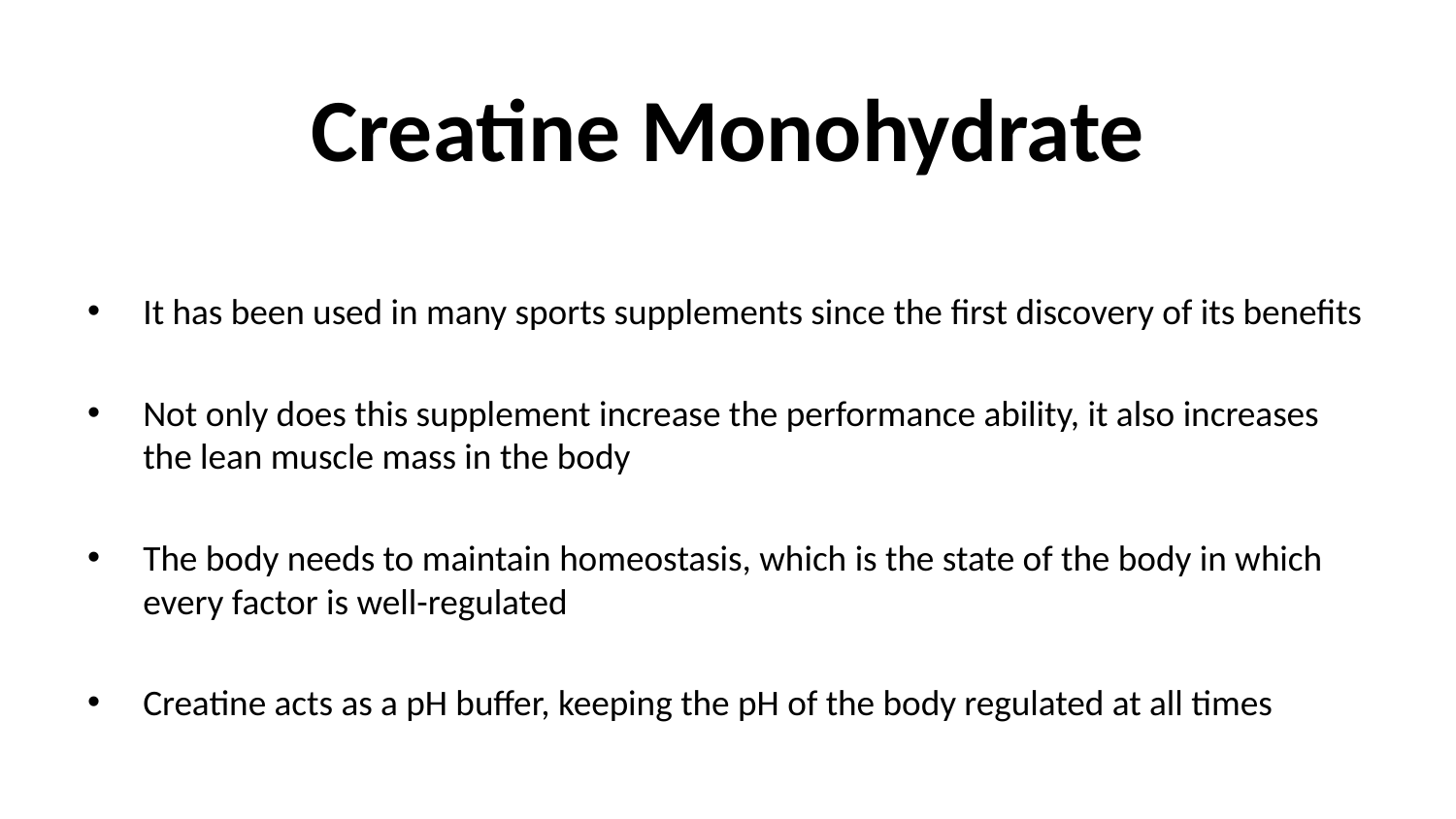

# Creatine Monohydrate
It has been used in many sports supplements since the first discovery of its benefits

Not only does this supplement increase the performance ability, it also increases the lean muscle mass in the body

The body needs to maintain homeostasis, which is the state of the body in which every factor is well-regulated

Creatine acts as a pH buffer, keeping the pH of the body regulated at all times